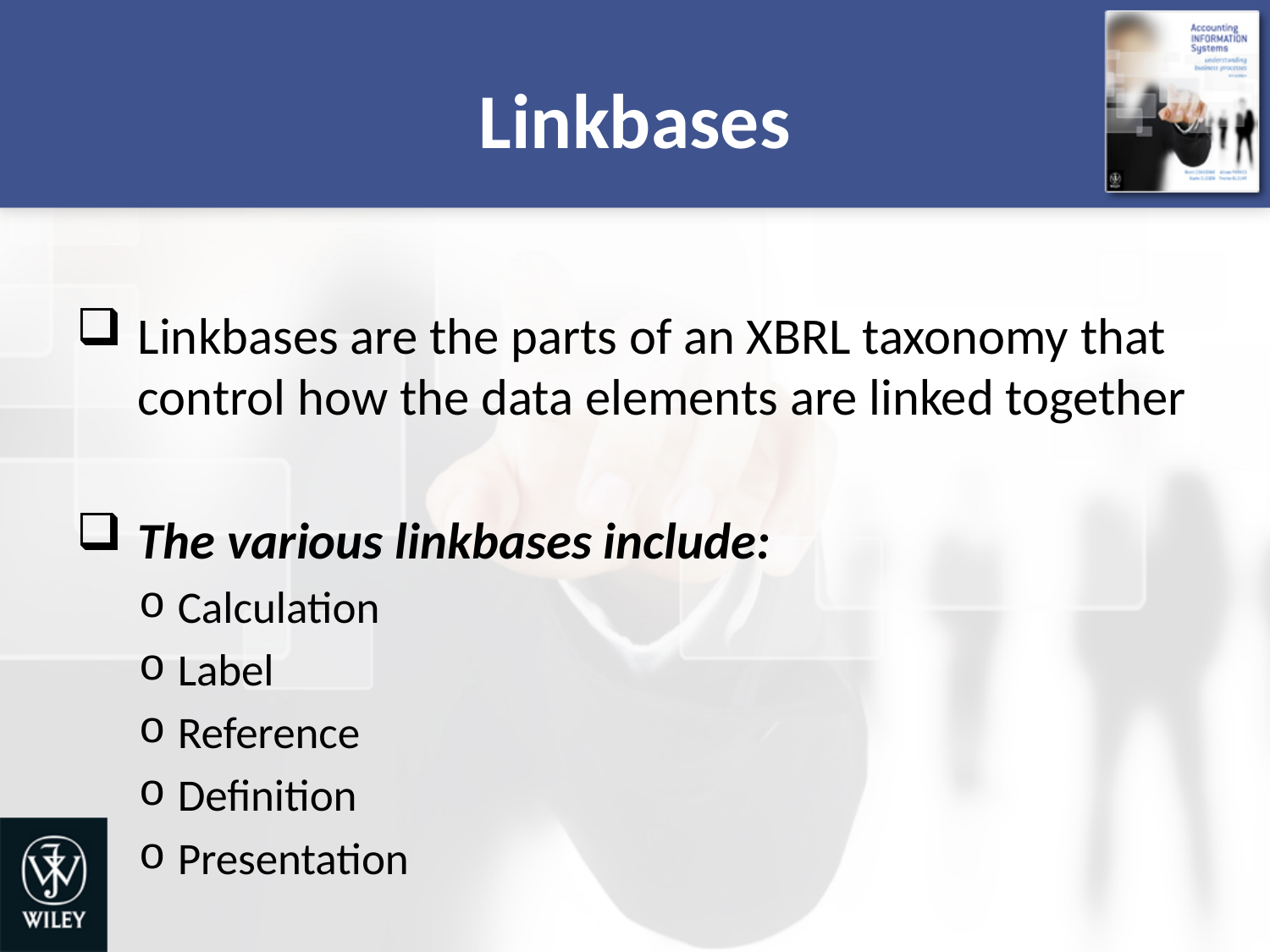

# Linkbases
Linkbases are the parts of an XBRL taxonomy that control how the data elements are linked together

The various linkbases include:
Calculation
Label
Reference
Definition
Presentation